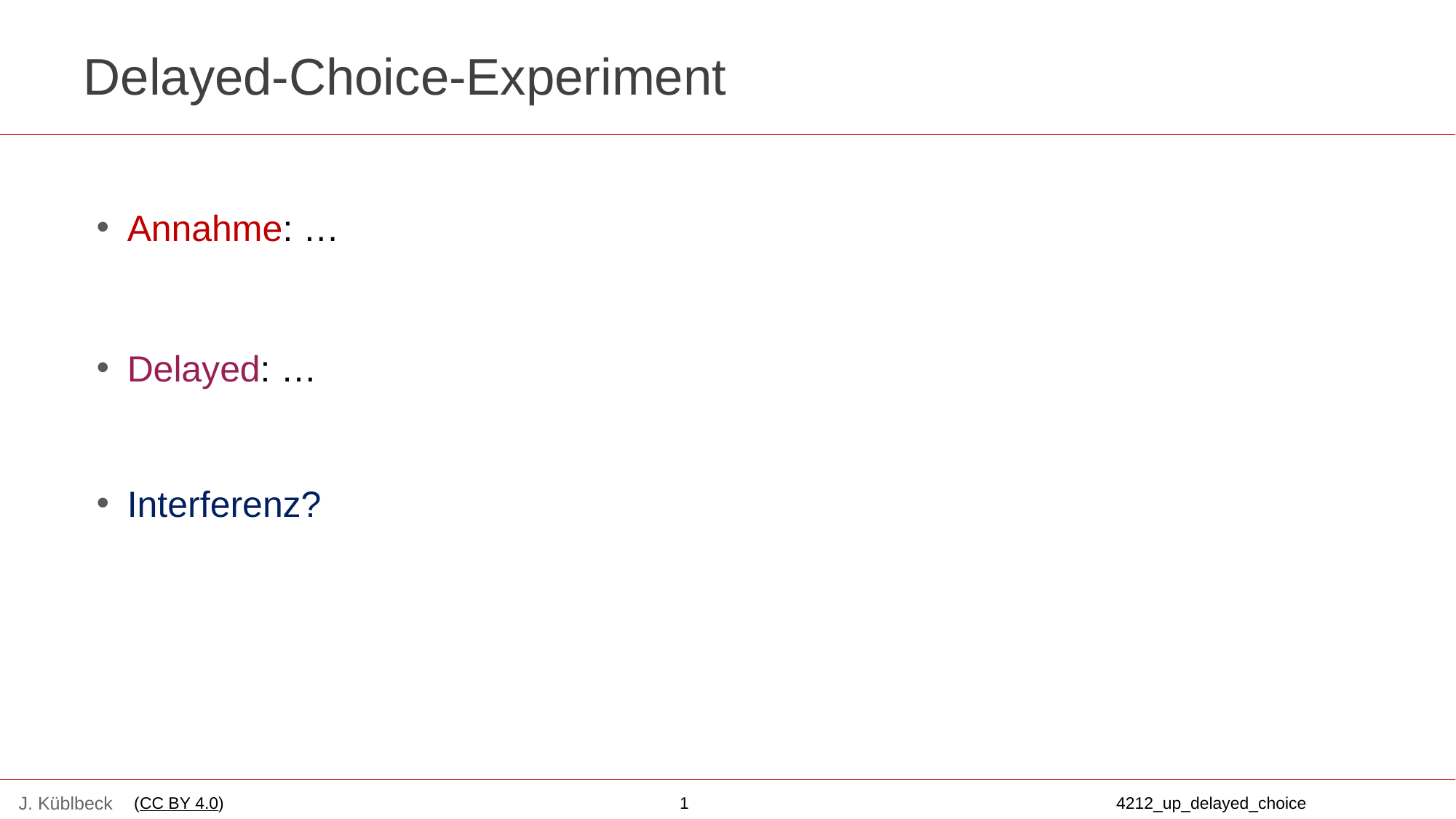

# Delayed-Choice-Experiment

Annahme: …

Delayed: …
Interferenz?